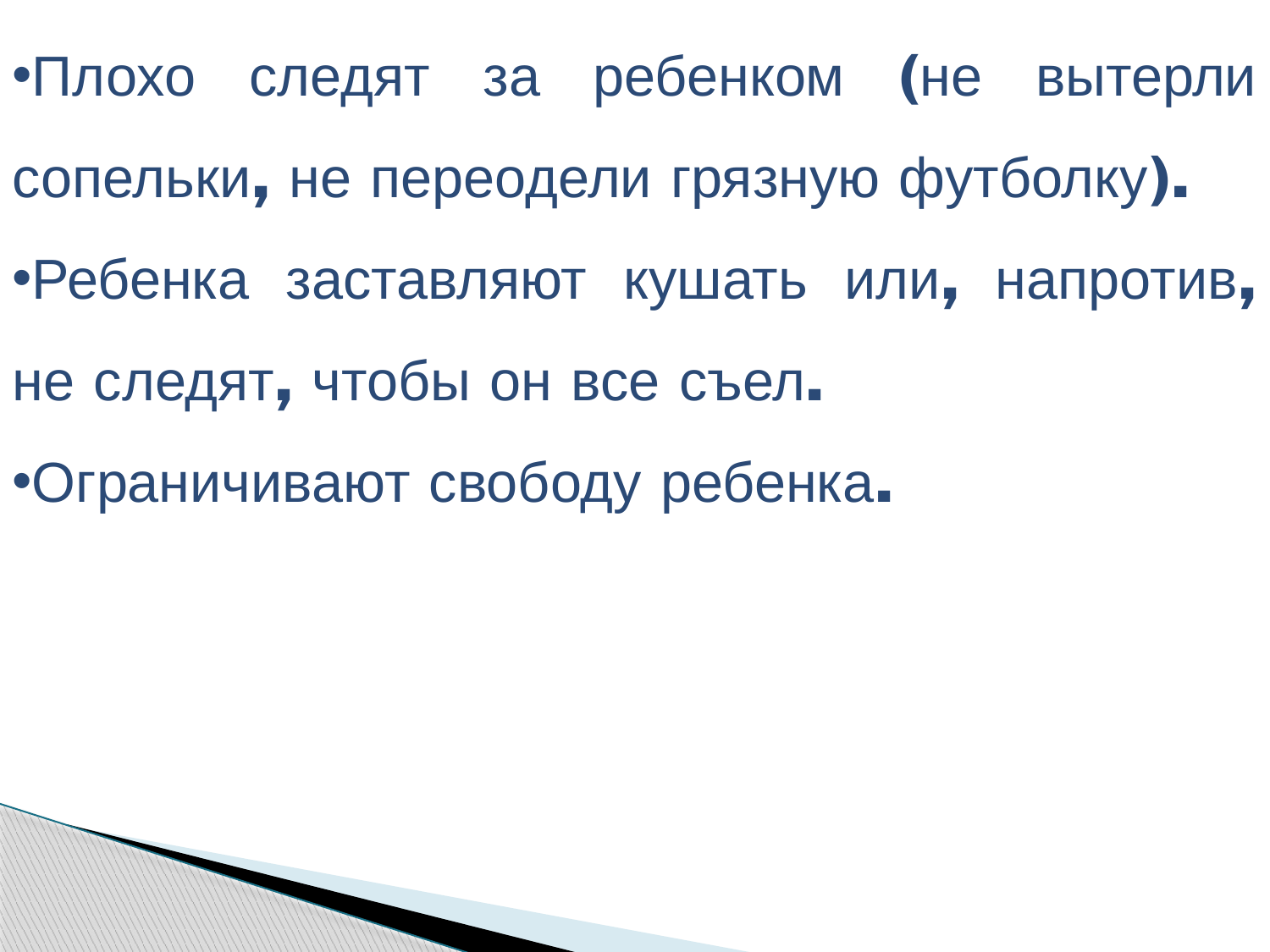

Плохо следят за ребенком (не вытерли сопельки, не переодели грязную футболку).
Ребенка заставляют кушать или, напротив, не следят, чтобы он все съел.
Ограничивают свободу ребенка.